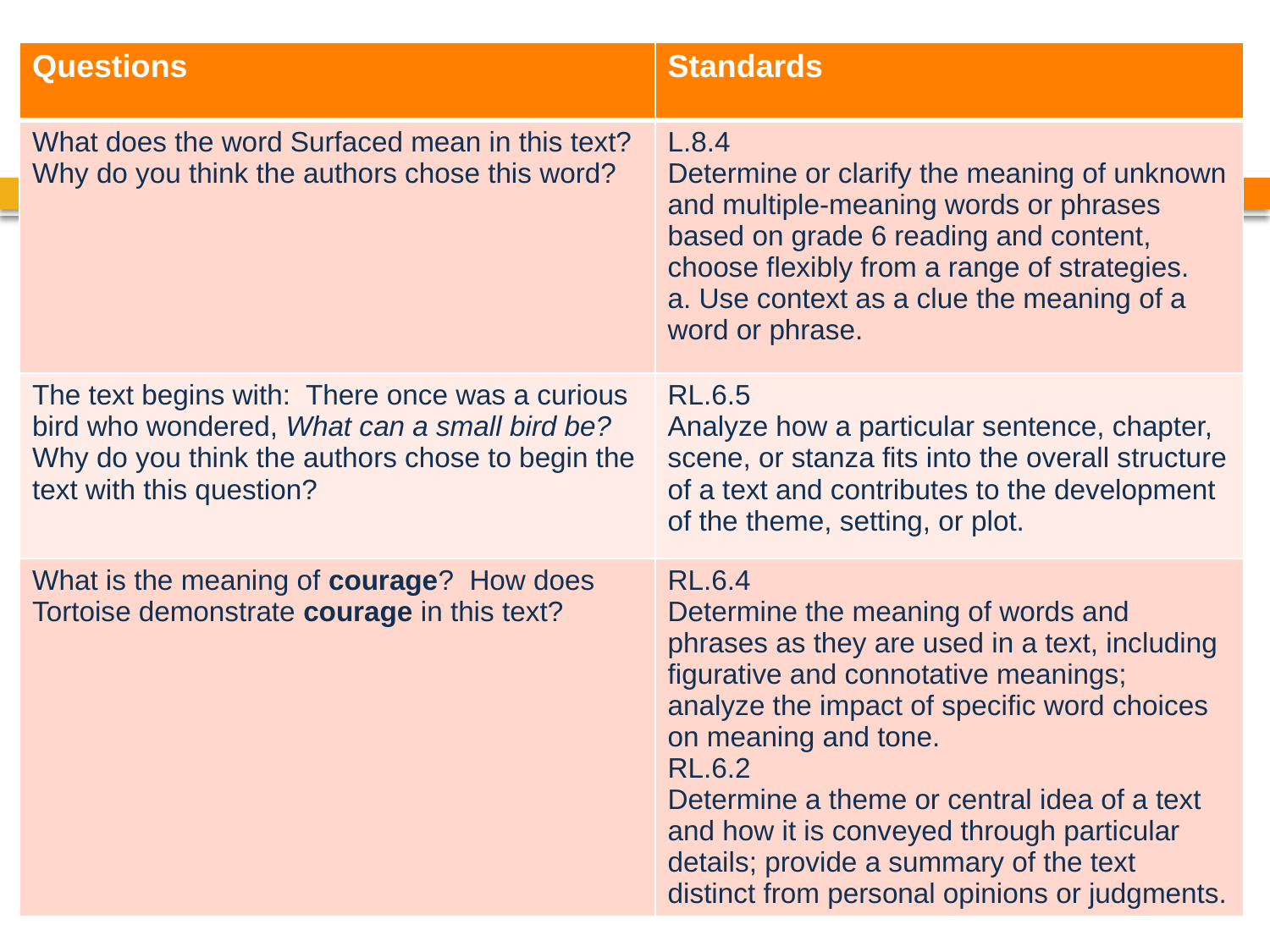

#
| Questions | Standards |
| --- | --- |
| What does the word Surfaced mean in this text? Why do you think the authors chose this word? | L.8.4 Determine or clarify the meaning of unknown and multiple-meaning words or phrases based on grade 6 reading and content, choose flexibly from a range of strategies. a. Use context as a clue the meaning of a word or phrase. |
| The text begins with: There once was a curious bird who wondered, What can a small bird be? Why do you think the authors chose to begin the text with this question? | RL.6.5 Analyze how a particular sentence, chapter, scene, or stanza fits into the overall structure of a text and contributes to the development of the theme, setting, or plot. |
| What is the meaning of courage? How does Tortoise demonstrate courage in this text? | RL.6.4 Determine the meaning of words and phrases as they are used in a text, including figurative and connotative meanings; analyze the impact of specific word choices on meaning and tone. RL.6.2 Determine a theme or central idea of a text and how it is conveyed through particular details; provide a summary of the text distinct from personal opinions or judgments. |